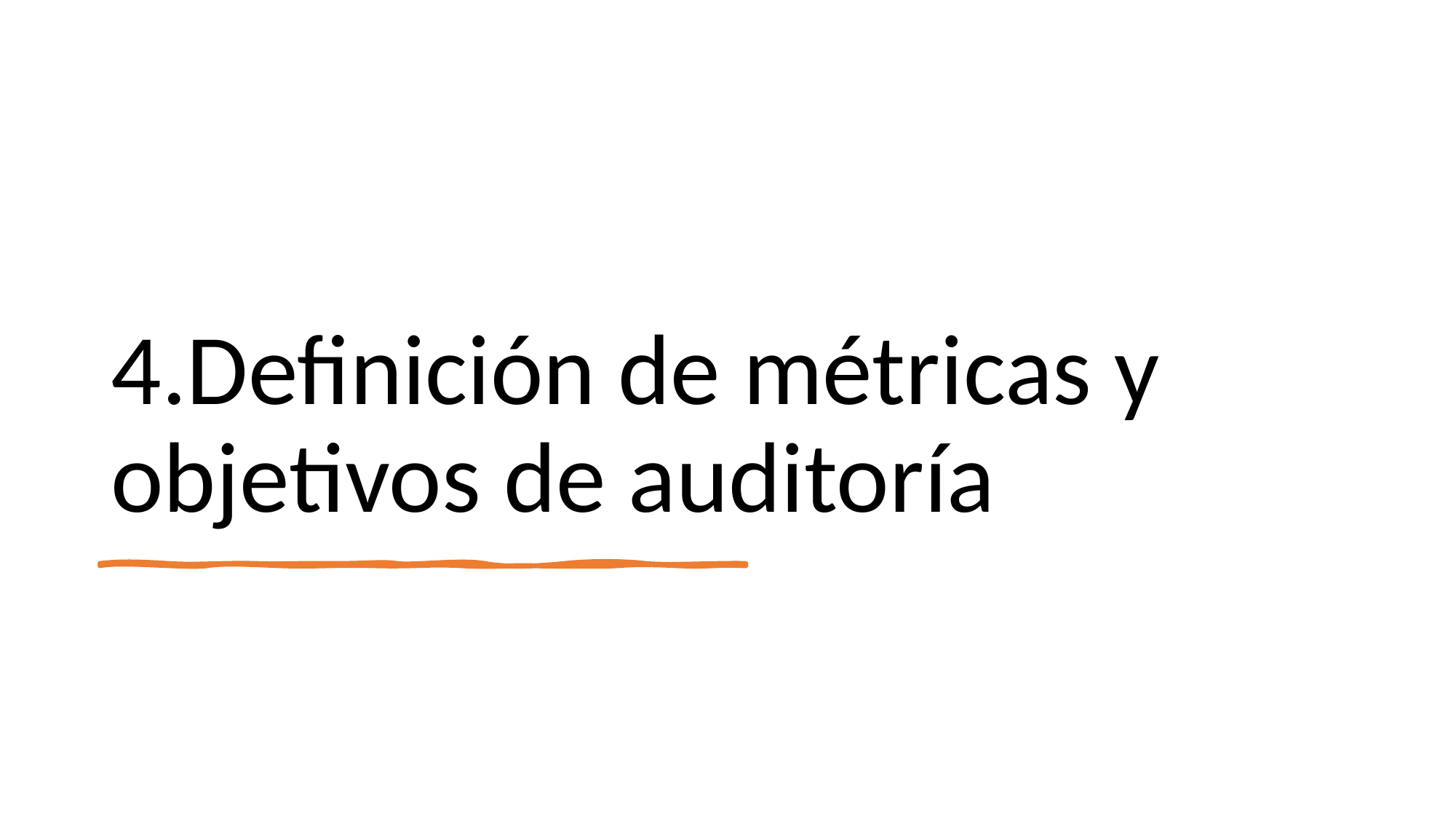

# 4.Definición de métricas y objetivos de auditoría